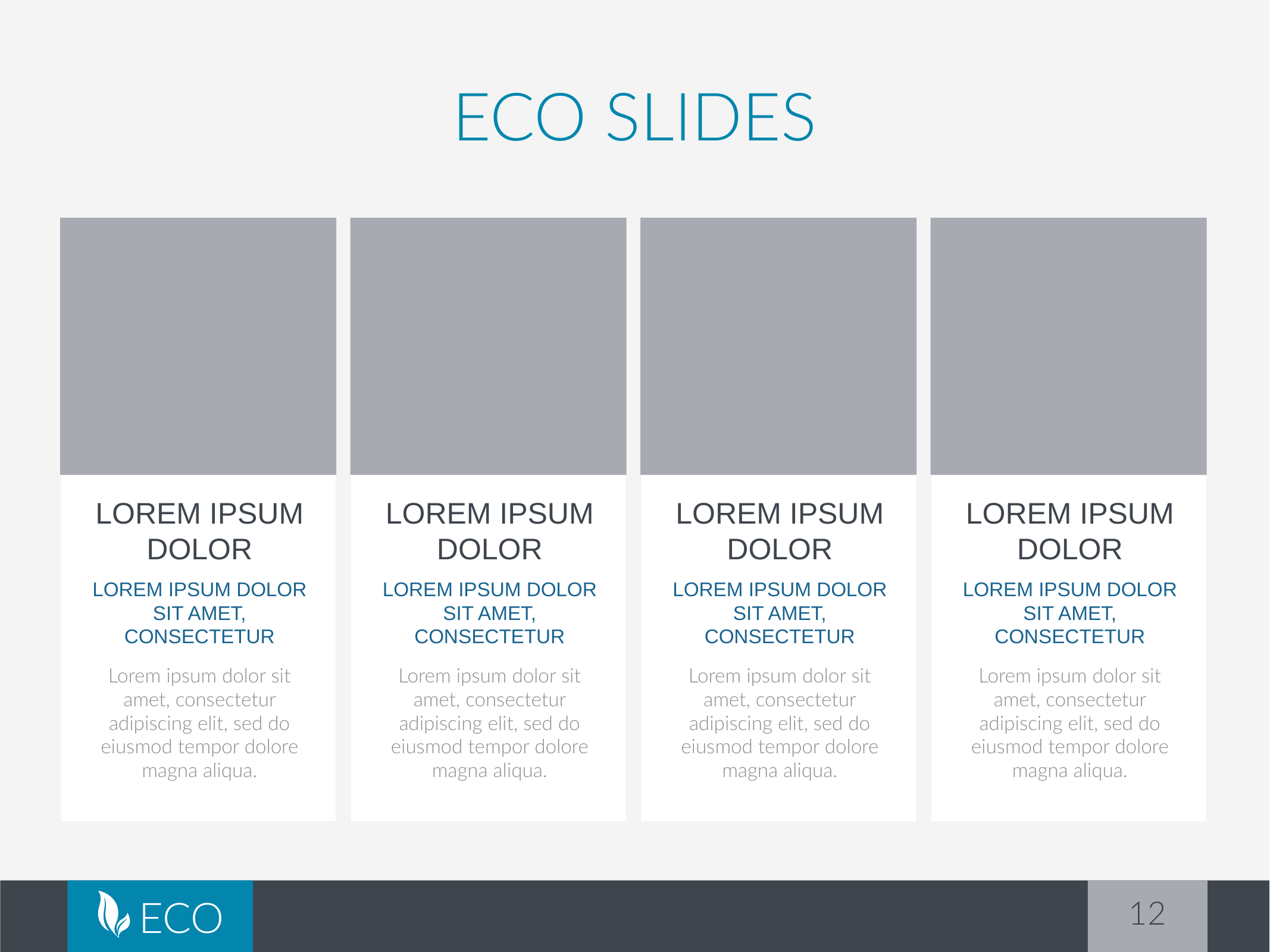

# ECO SLIDES

Lorem ipsum dolor
Lorem ipsum dolor sit amet, consectetur
Lorem ipsum dolor sit amet, consectetur adipiscing elit, sed do eiusmod tempor dolore magna aliqua.
Lorem ipsum dolor
Lorem ipsum dolor sit amet, consectetur
Lorem ipsum dolor sit amet, consectetur adipiscing elit, sed do eiusmod tempor dolore magna aliqua.
Lorem ipsum dolor
Lorem ipsum dolor sit amet, consectetur
Lorem ipsum dolor sit amet, consectetur adipiscing elit, sed do eiusmod tempor dolore magna aliqua.
Lorem ipsum dolor
Lorem ipsum dolor sit amet, consectetur
Lorem ipsum dolor sit amet, consectetur adipiscing elit, sed do eiusmod tempor dolore magna aliqua.
12